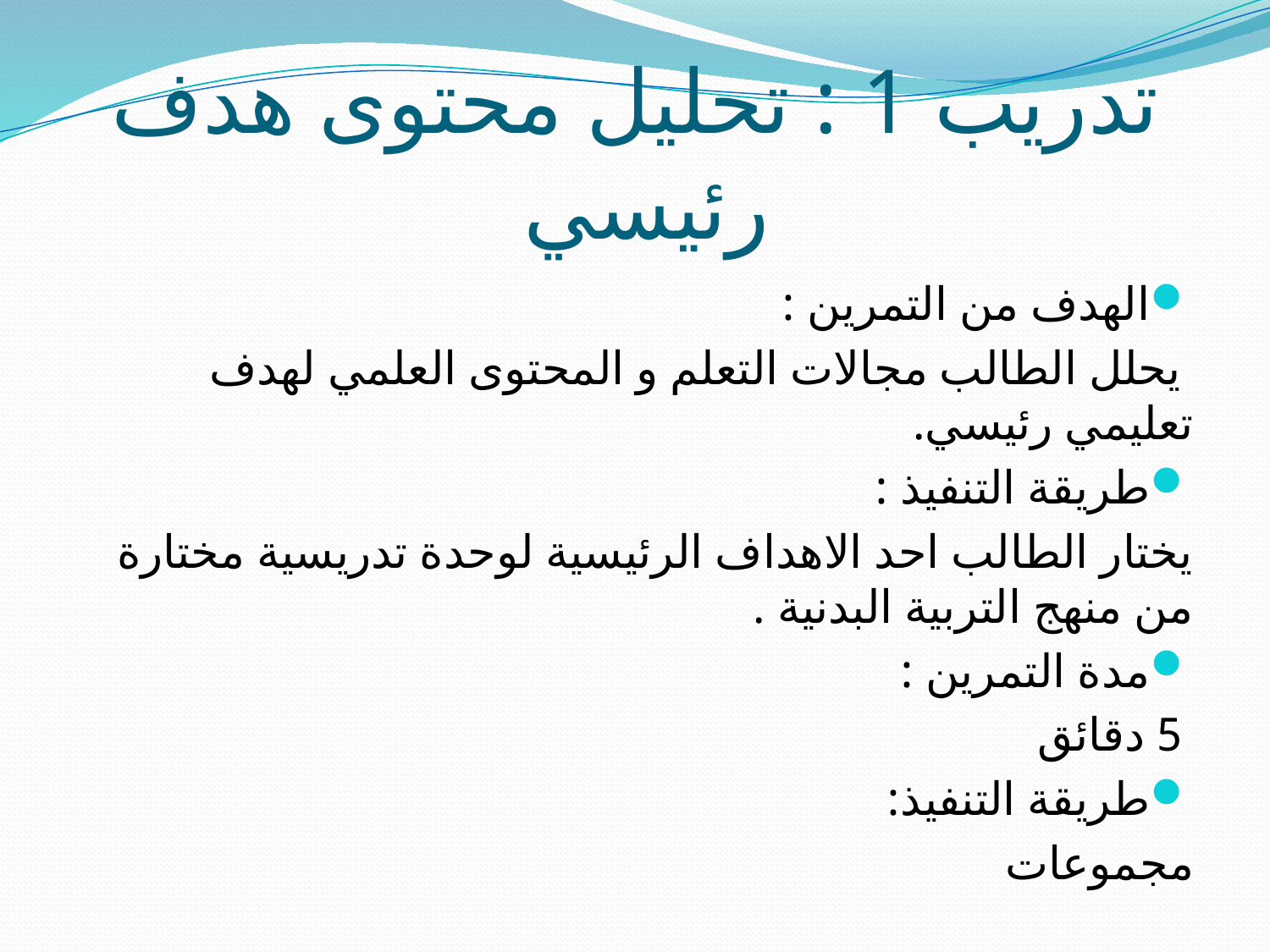

# تدريب 1 : تحليل محتوى هدف رئيسي
الهدف من التمرين :
 يحلل الطالب مجالات التعلم و المحتوى العلمي لهدف تعليمي رئيسي.
طريقة التنفيذ :
يختار الطالب احد الاهداف الرئيسية لوحدة تدريسية مختارة من منهج التربية البدنية .
مدة التمرين :
 5 دقائق
طريقة التنفيذ:
مجموعات